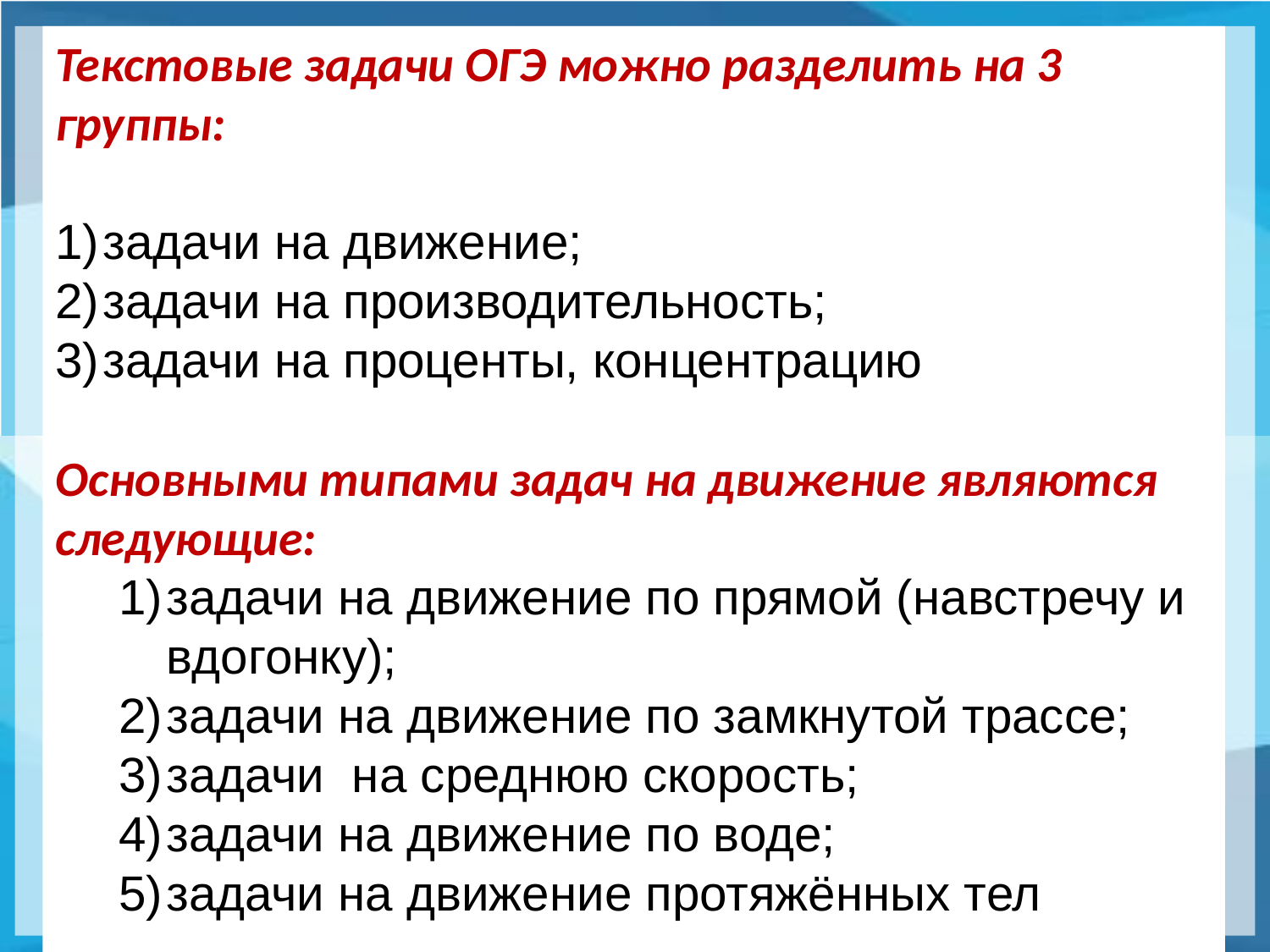

Текстовые задачи ОГЭ можно разделить на 3 группы:

задачи на движение;
задачи на производительность;
задачи на проценты, концентрацию

Основными типами задач на движение являются следующие:
задачи на движение по прямой (навстречу и вдогонку);
задачи на движение по замкнутой трассе;
задачи  на среднюю скорость;
задачи на движение по воде;
задачи на движение протяжённых тел